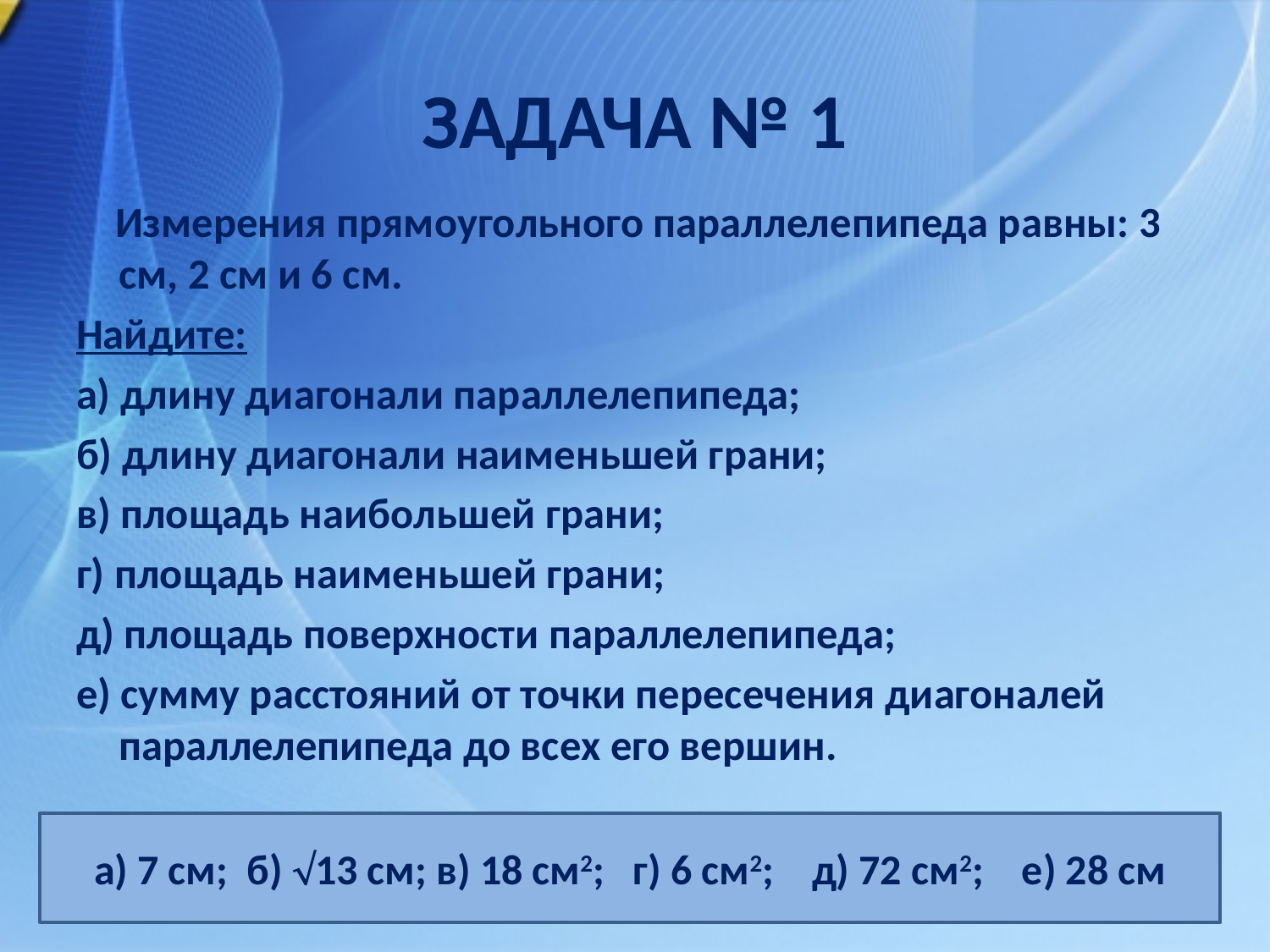

# ЗАДАЧА № 1
    Измерения прямоугольного параллелепипеда равны: 3 см, 2 см и 6 см.
Найдите:
а) длину диагонали параллелепипеда;
б) длину диагонали наименьшей грани;
в) площадь наибольшей грани;
г) площадь наименьшей грани;
д) площадь поверхности параллелепипеда;
е) сумму расстояний от точки пересечения диагоналей  параллелепипеда до всех его вершин.

а) 7 см;  б) √13 см; в) 18 см2;   г) 6 см2;    д) 72 см2;    е) 28 см